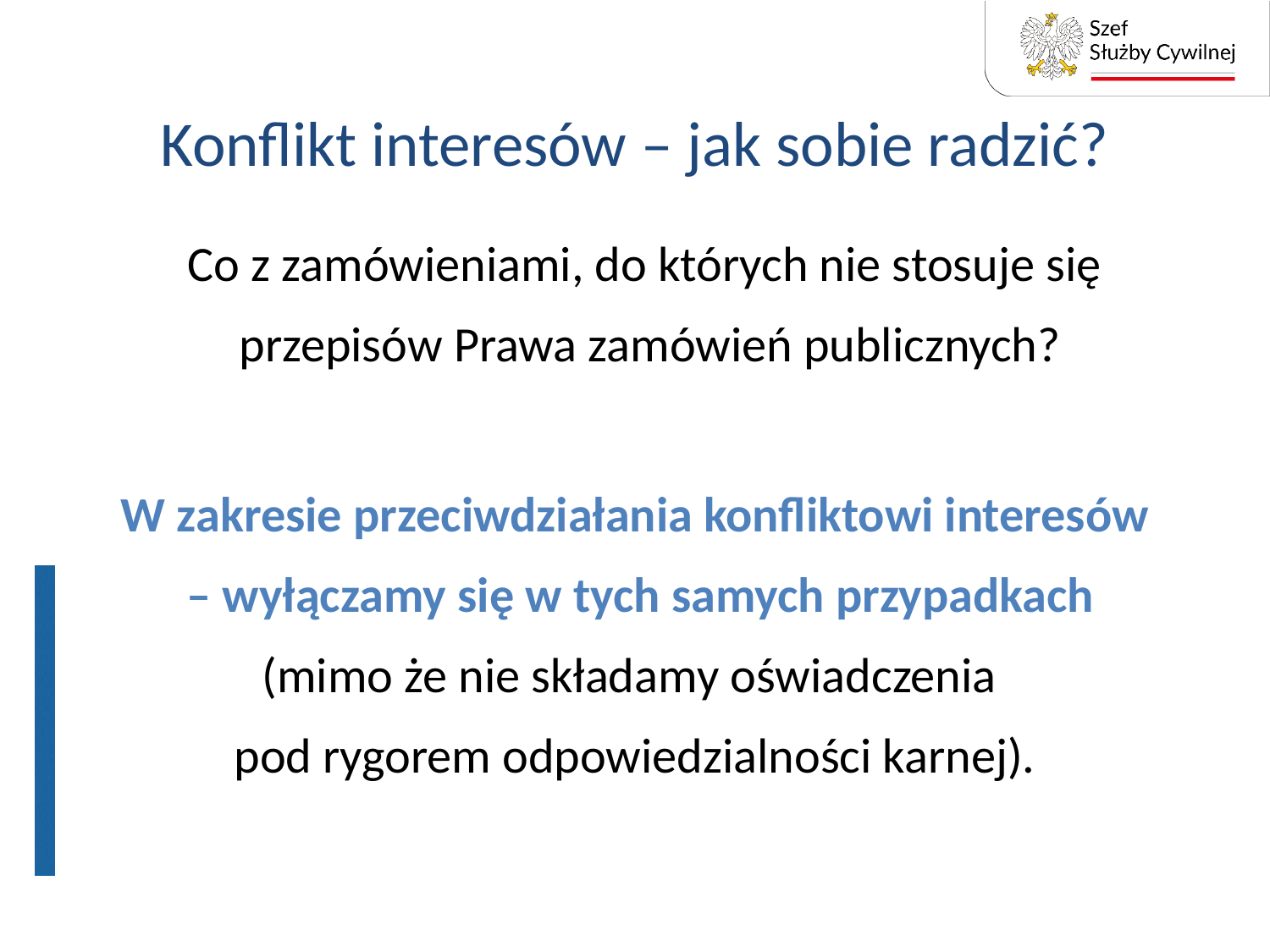

# Konflikt interesów – jak sobie radzić?
Co z zamówieniami, do których nie stosuje się
 przepisów Prawa zamówień publicznych?
W zakresie przeciwdziałania konfliktowi interesów
 – wyłączamy się w tych samych przypadkach
(mimo że nie składamy oświadczenia
pod rygorem odpowiedzialności karnej).